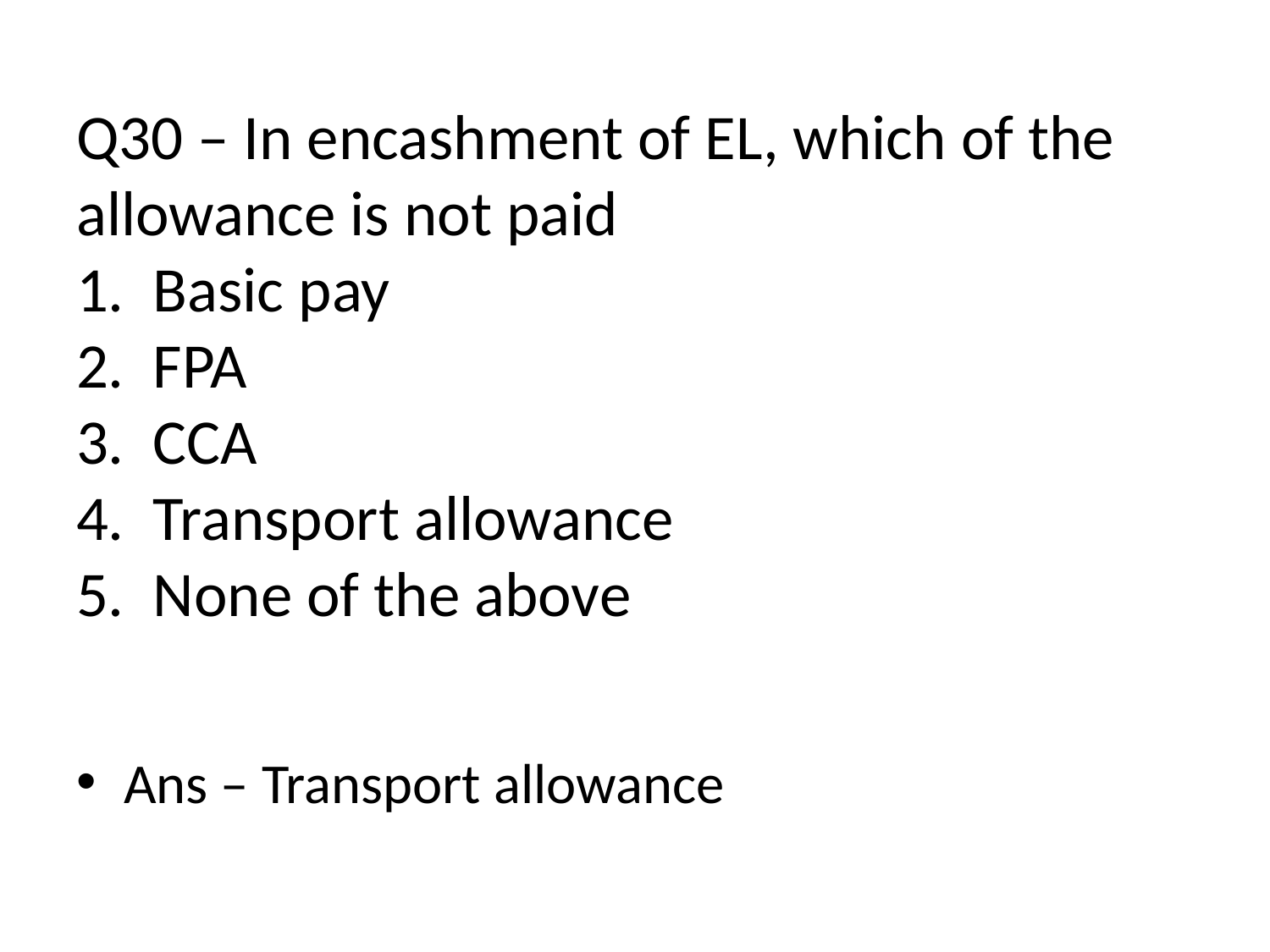

# Q30 – In encashment of EL, which of the allowance is not paid 1.  Basic pay 2.  FPA 3.  CCA 4.  Transport allowance 5.  None of the above
Ans – Transport allowance